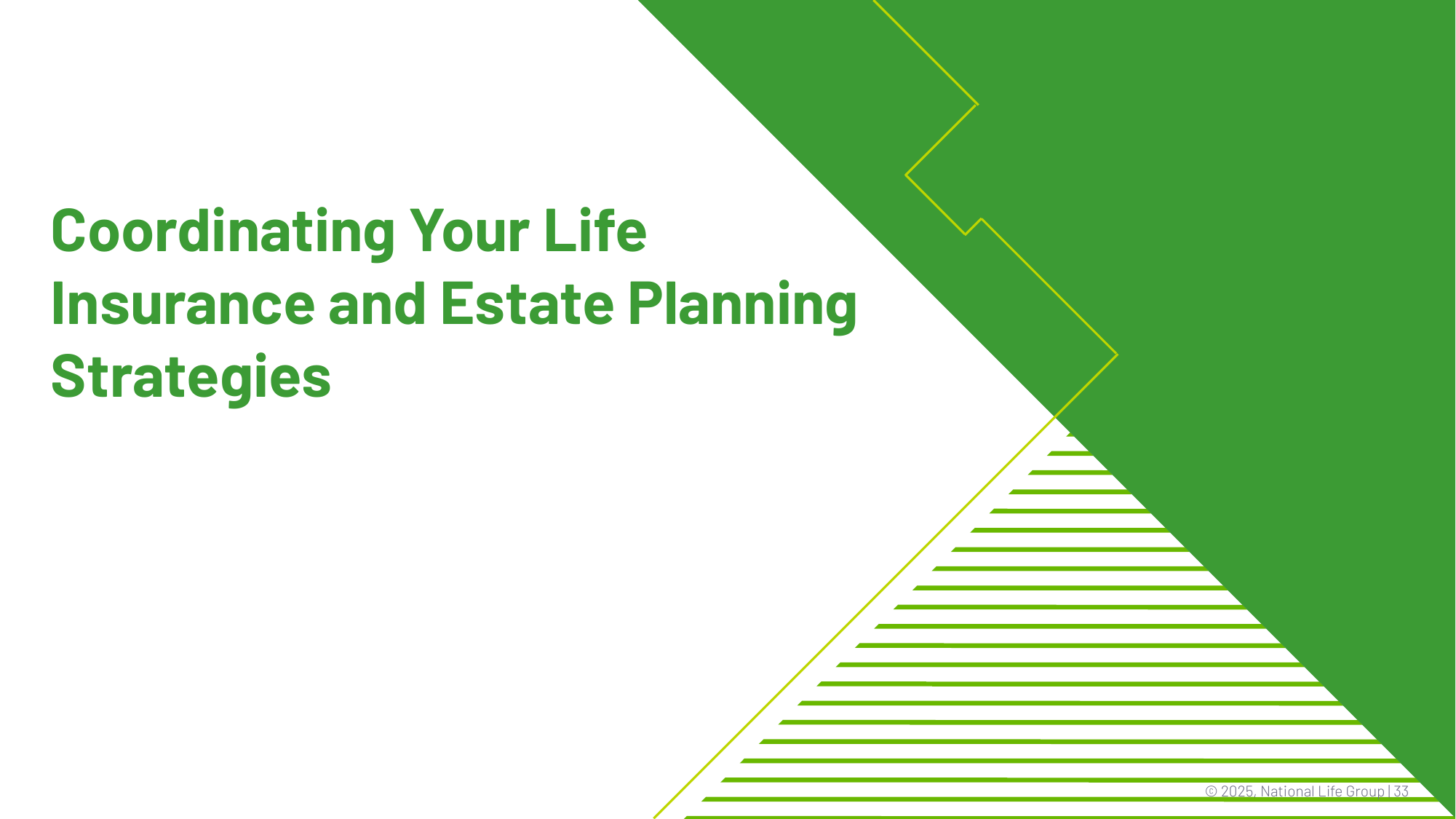

Coordinating Your Life Insurance and Estate Planning Strategies
© 2025, National Life Group | 33